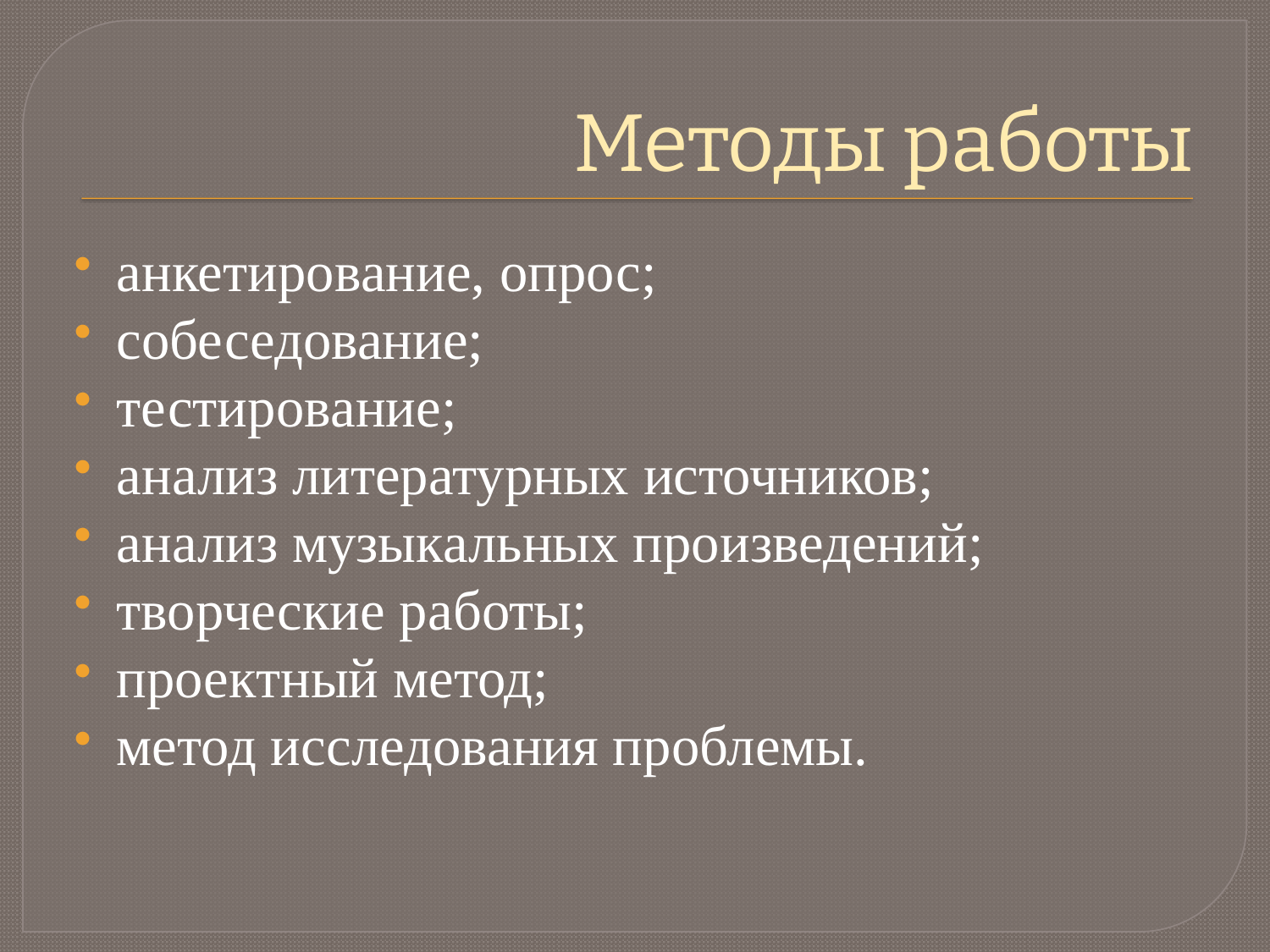

# Методы работы
анкетирование, опрос;
собеседование;
тестирование;
анализ литературных источников;
анализ музыкальных произведений;
творческие работы;
проектный метод;
метод исследования проблемы.